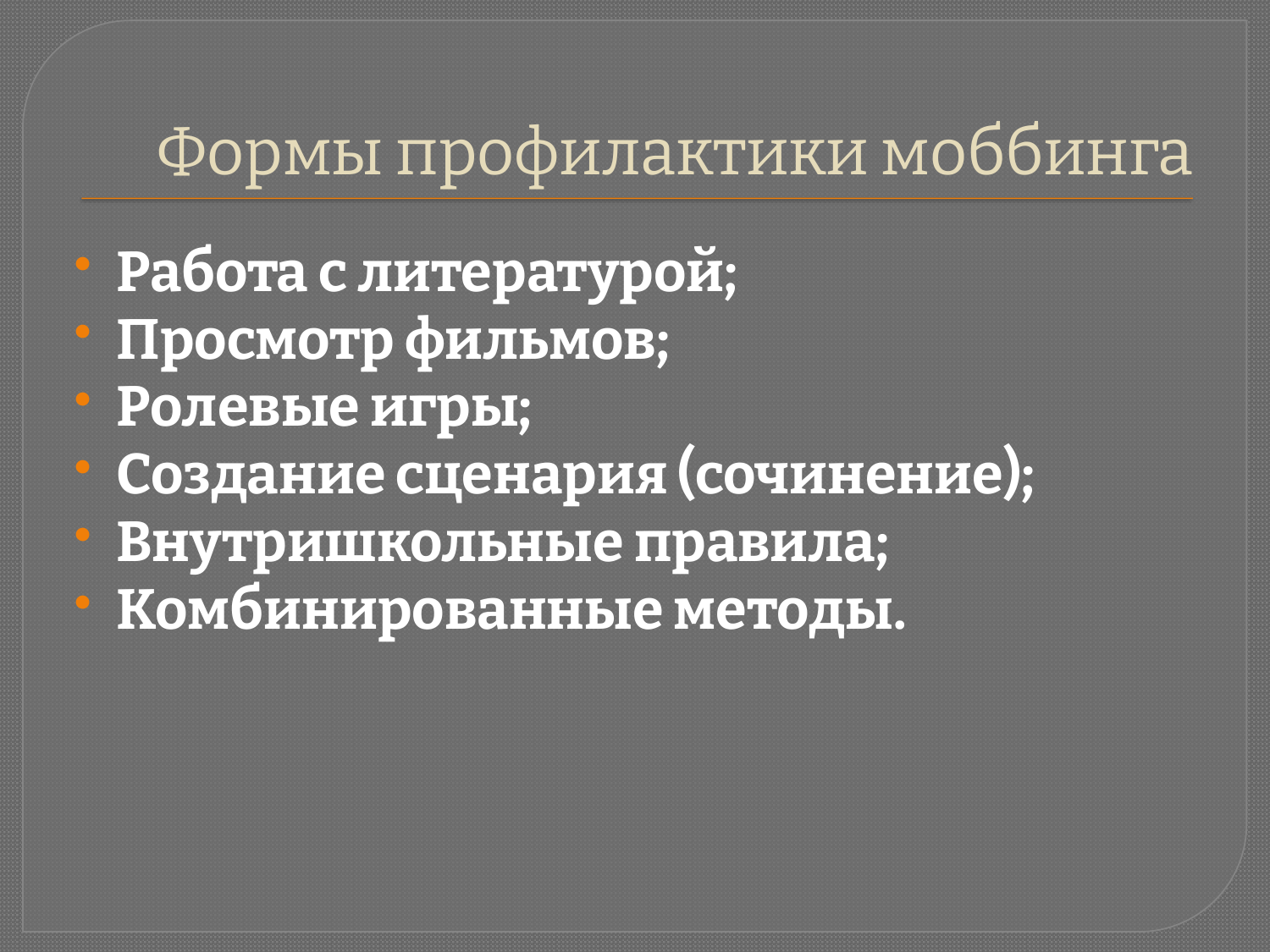

# Формы профилактики моббинга
Работа с литературой;
Просмотр фильмов;
Ролевые игры;
Создание сценария (сочинение);
Внутришкольные правила;
Комбинированные методы.